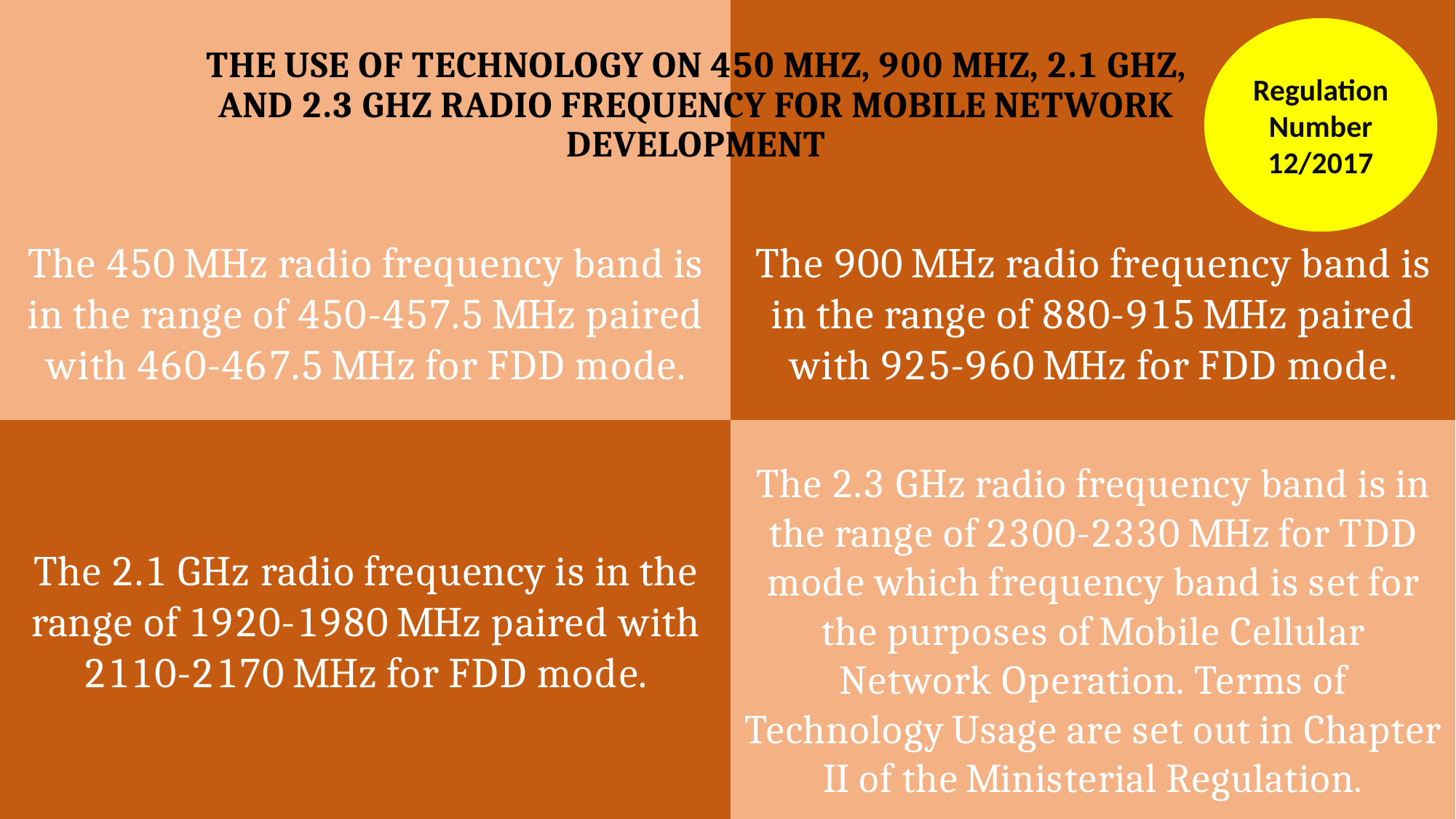

The 450 MHz radio frequency band is in the range of 450-457.5 MHz paired with 460-467.5 MHz for FDD mode.

The 900 MHz radio frequency band is in the range of 880-915 MHz paired with 925-960 MHz for FDD mode.
Regulation Number 12/2017
# THE USE OF TECHNOLOGY ON 450 MHZ, 900 MHZ, 2.1 GHZ, AND 2.3 GHZ RADIO FREQUENCY FOR MOBILE NETWORK DEVELOPMENT
The 2.1 GHz radio frequency is in the range of 1920-1980 MHz paired with 2110-2170 MHz for FDD mode.

The 2.3 GHz radio frequency band is in the range of 2300-2330 MHz for TDD mode which frequency band is set for the purposes of Mobile Cellular Network Operation. Terms of Technology Usage are set out in Chapter II of the Ministerial Regulation.